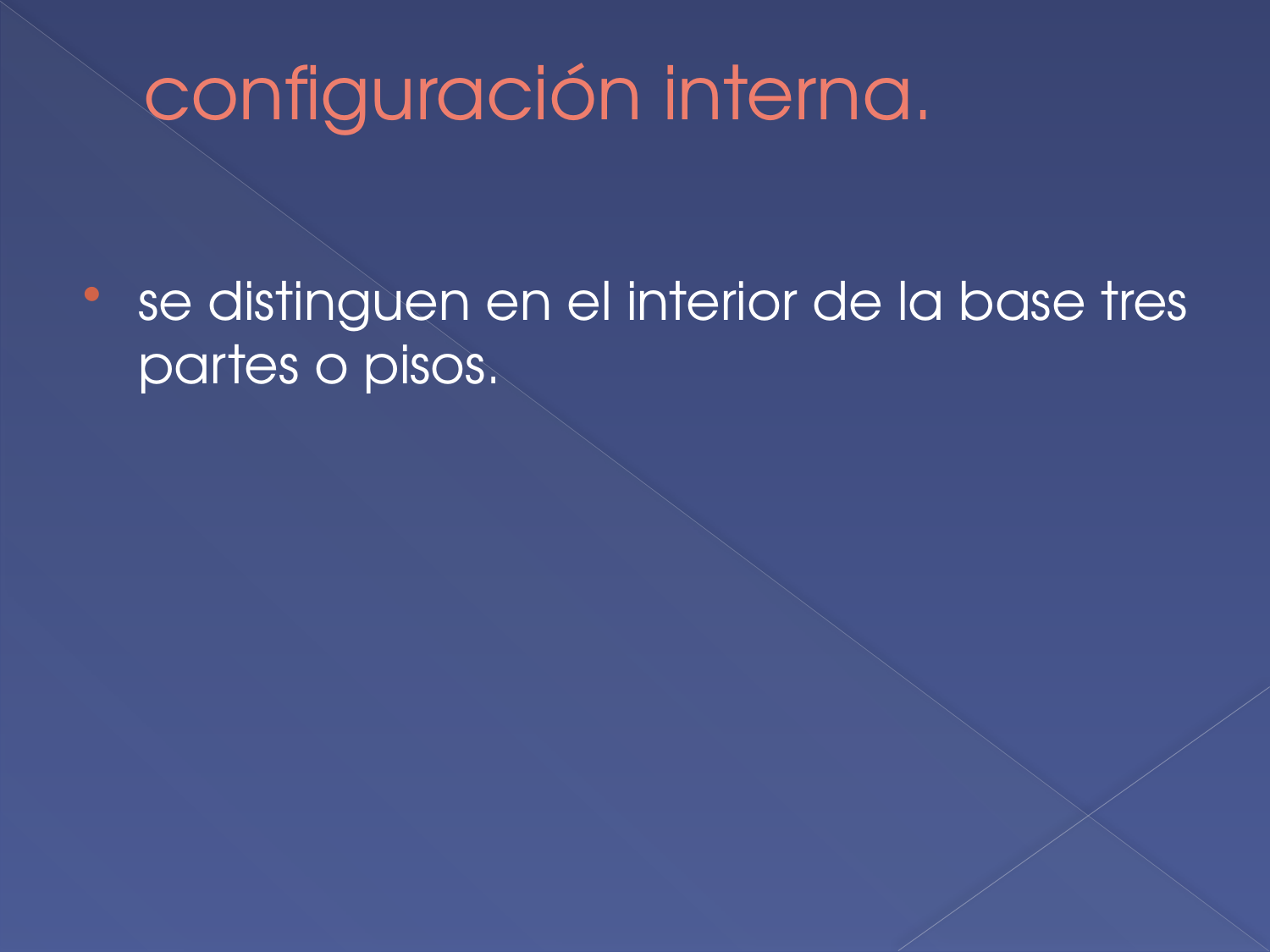

# configuración interna.
se distinguen en el interior de la base tres partes o pisos.